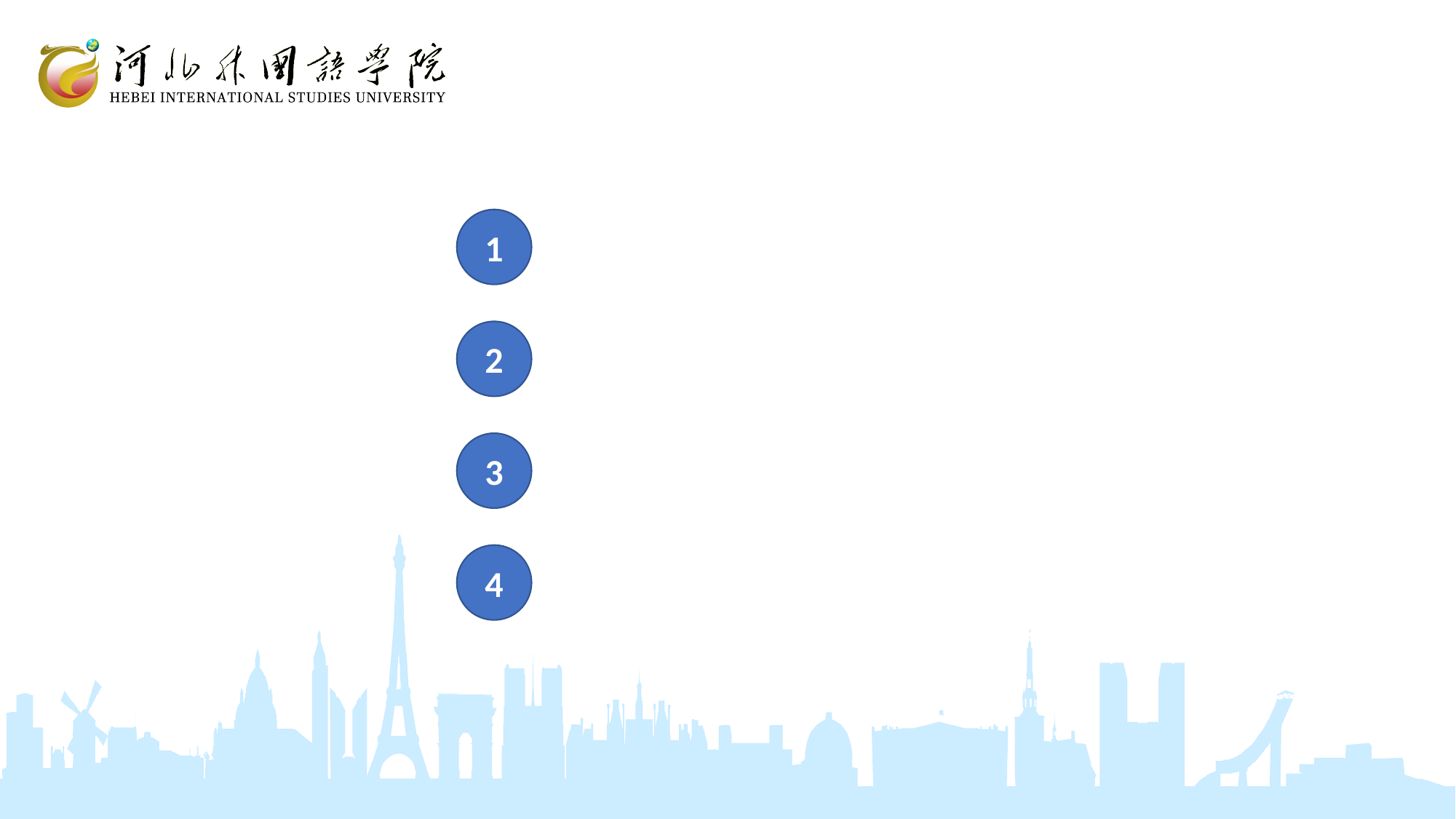

1
2
3
ADD YOUR TITLE
4